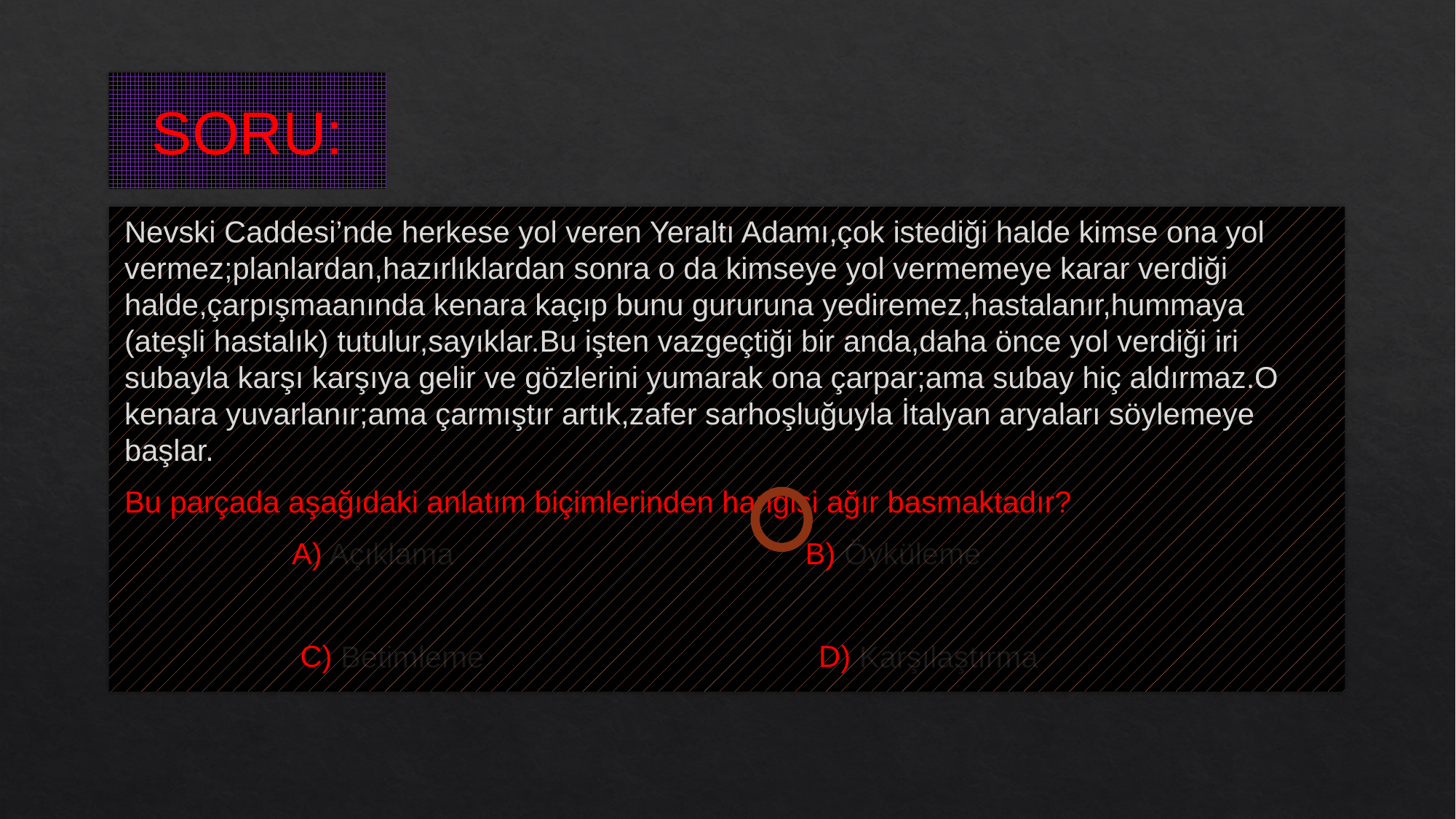

# SORU:
Nevski Caddesi’nde herkese yol veren Yeraltı Adamı,çok istediği halde kimse ona yol vermez;planlardan,hazırlıklardan sonra o da kimseye yol vermemeye karar verdiği halde,çarpışmaanında kenara kaçıp bunu gururuna yediremez,hastalanır,hummaya (ateşli hastalık) tutulur,sayıklar.Bu işten vazgeçtiği bir anda,daha önce yol verdiği iri subayla karşı karşıya gelir ve gözlerini yumarak ona çarpar;ama subay hiç aldırmaz.O kenara yuvarlanır;ama çarmıştır artık,zafer sarhoşluğuyla İtalyan aryaları söylemeye başlar.
Bu parçada aşağıdaki anlatım biçimlerinden hangisi ağır basmaktadır?
                    A) Açıklama                                          B) Öyküleme

                     C) Betimleme                                        D) Karşılaştırma